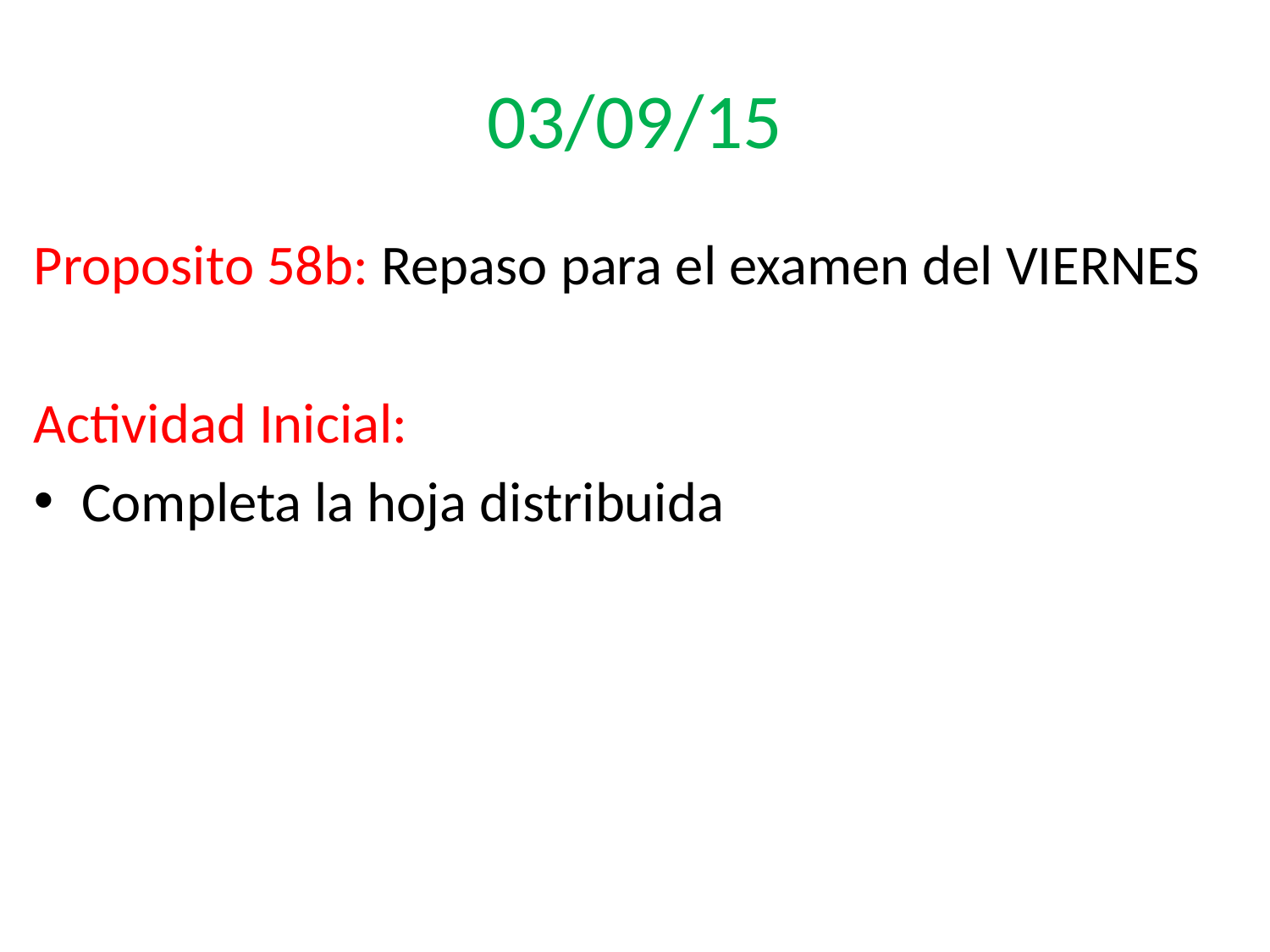

# 03/09/15
Proposito 58b: Repaso para el examen del VIERNES

Actividad Inicial:
Completa la hoja distribuida